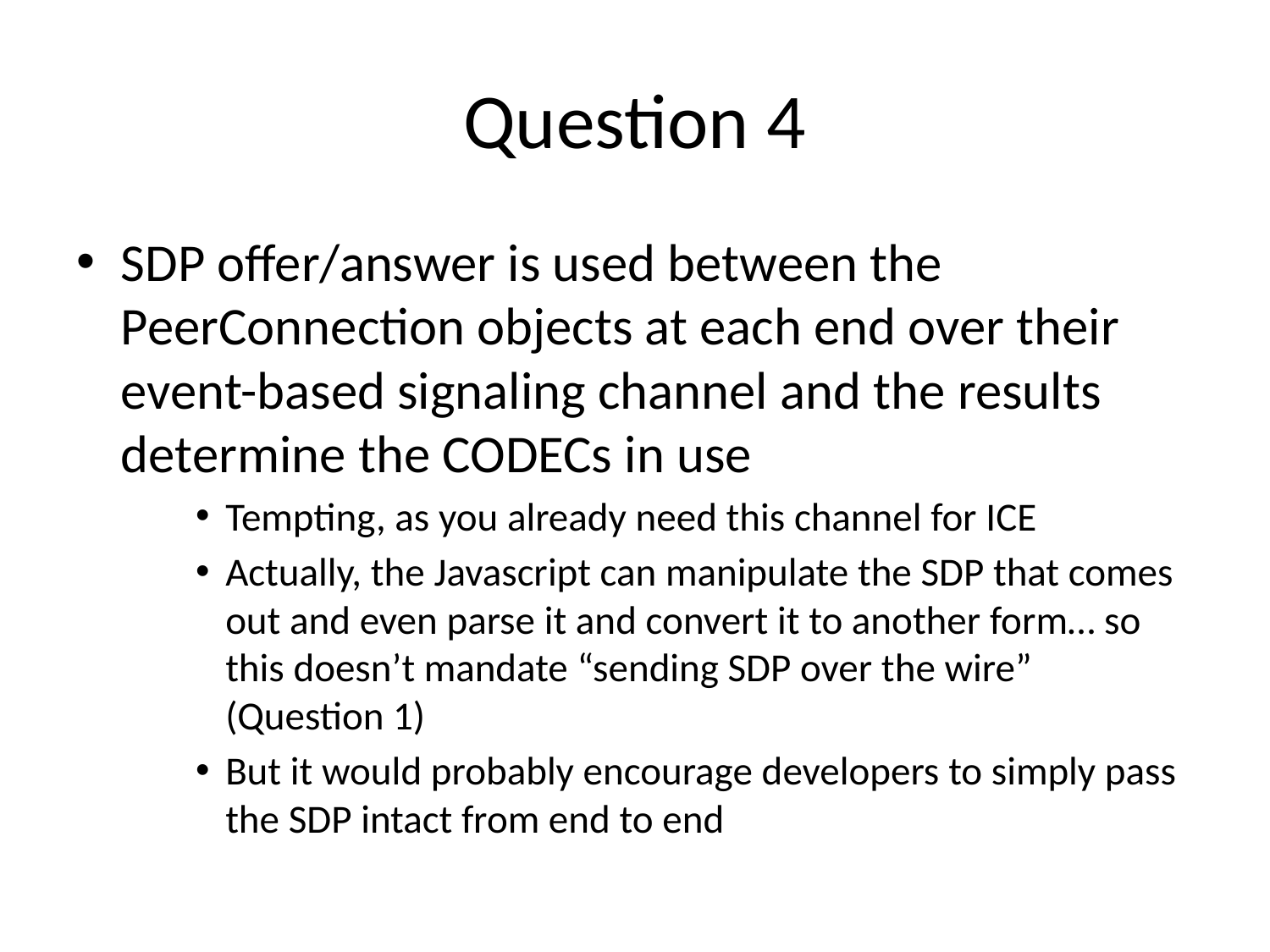

# Question 4
SDP offer/answer is used between the PeerConnection objects at each end over their event-based signaling channel and the results determine the CODECs in use
Tempting, as you already need this channel for ICE
Actually, the Javascript can manipulate the SDP that comes out and even parse it and convert it to another form… so this doesn’t mandate “sending SDP over the wire” (Question 1)
But it would probably encourage developers to simply pass the SDP intact from end to end